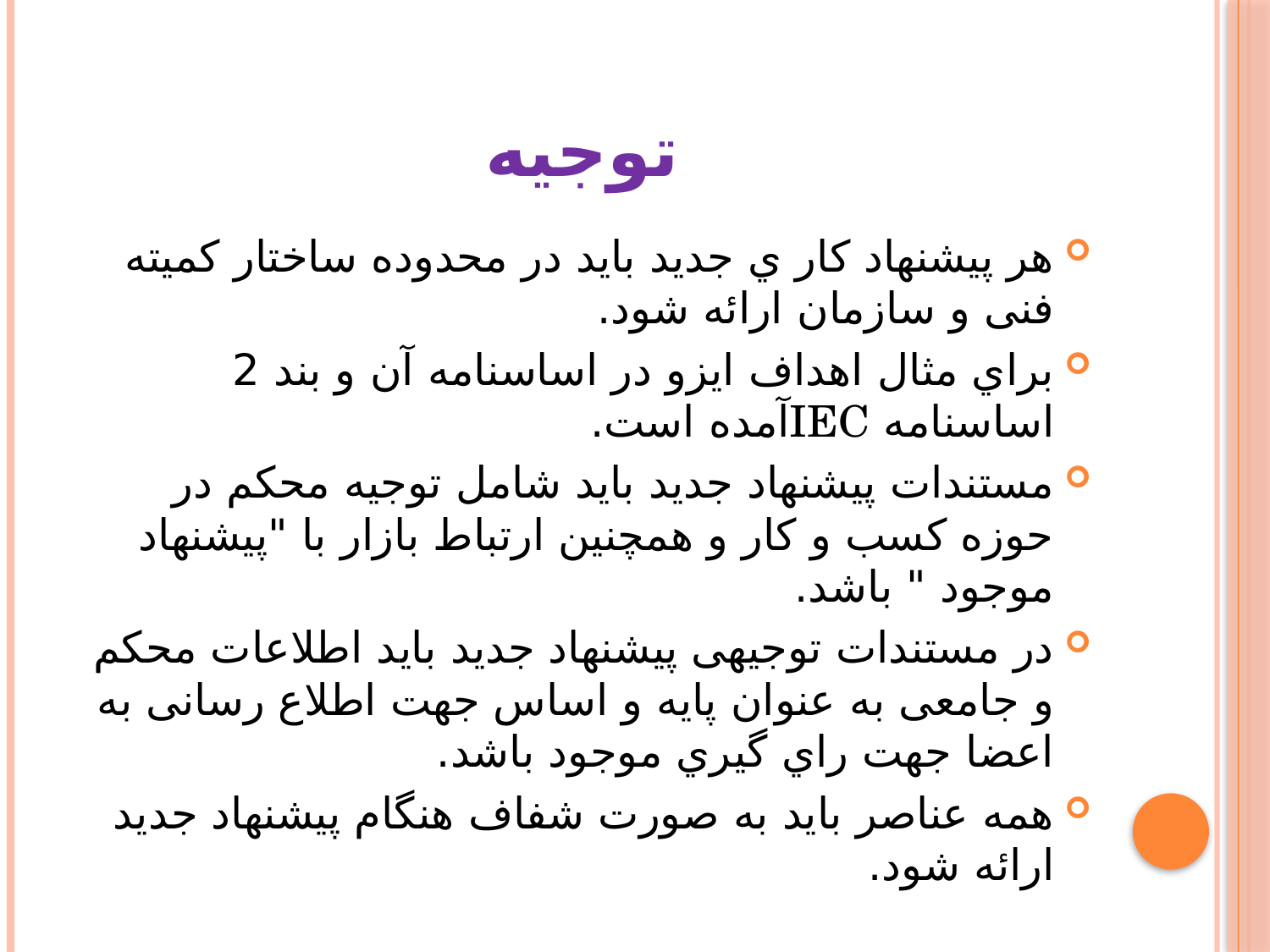

# توجیه
هر پیشنهاد کار ي جدید باید در محدوده ساختار کمیته فنی و سازمان ارائه شود.
براي مثال اهداف ایزو در اساسنامه آن و بند 2 اساسنامه IECآمده است.
مستندات پیشنهاد جدید باید شامل توجیه محکم در حوزه کسب و کار و همچنین ارتباط بازار با "پیشنهاد موجود " باشد.
در مستندات توجیهی پیشنهاد جدید باید اطلاعات محکم و جامعی به عنوان پایه و اساس جهت اطلاع رسانی به اعضا جهت راي گیري موجود باشد.
همه عناصر باید به صورت شفاف هنگام پیشنهاد جدید ارائه شود.